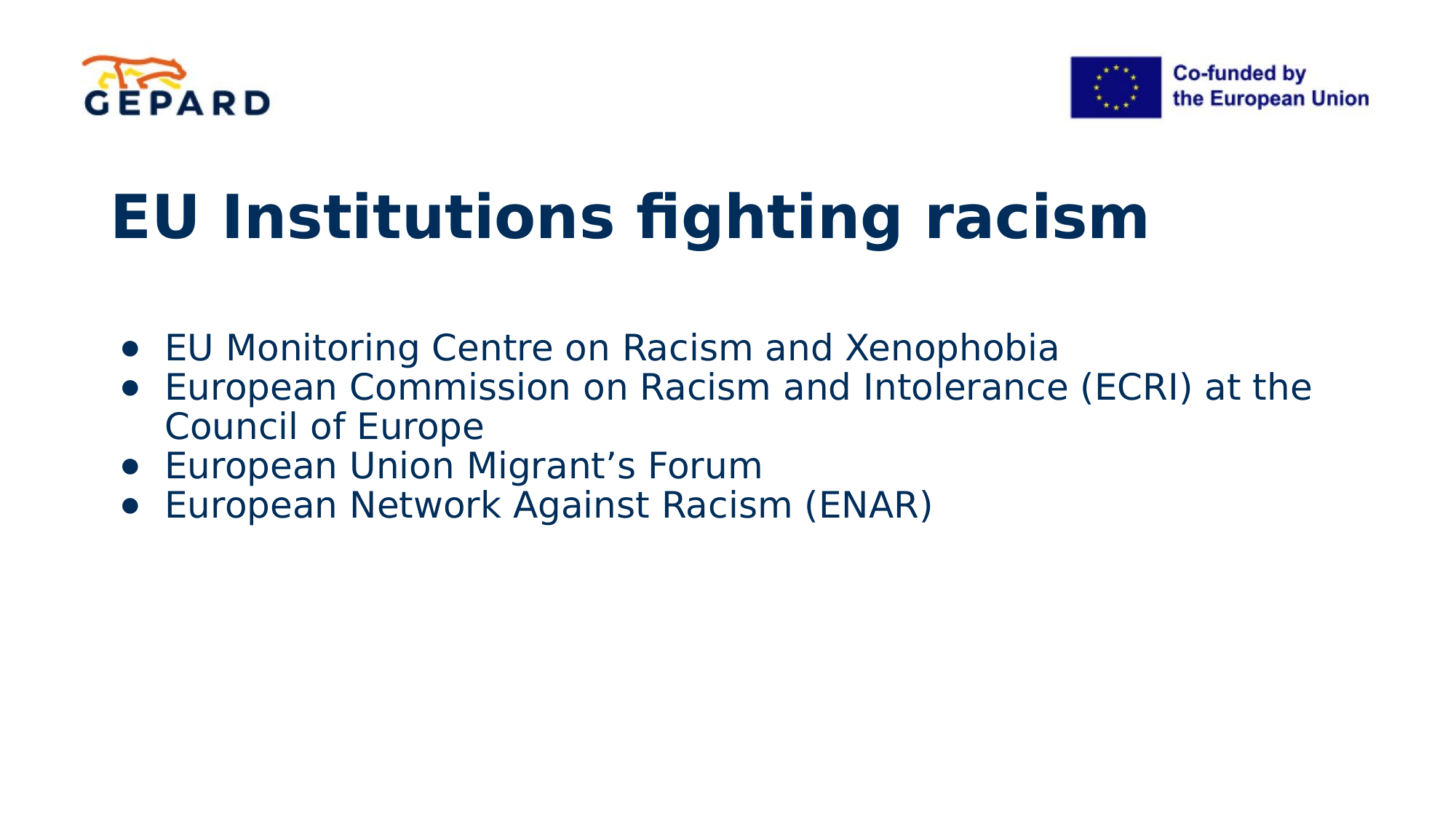

# EU Institutions fighting racism
EU Monitoring Centre on Racism and Xenophobia
European Commission on Racism and Intolerance (ECRI) at the Council of Europe
European Union Migrant’s Forum
European Network Against Racism (ENAR)